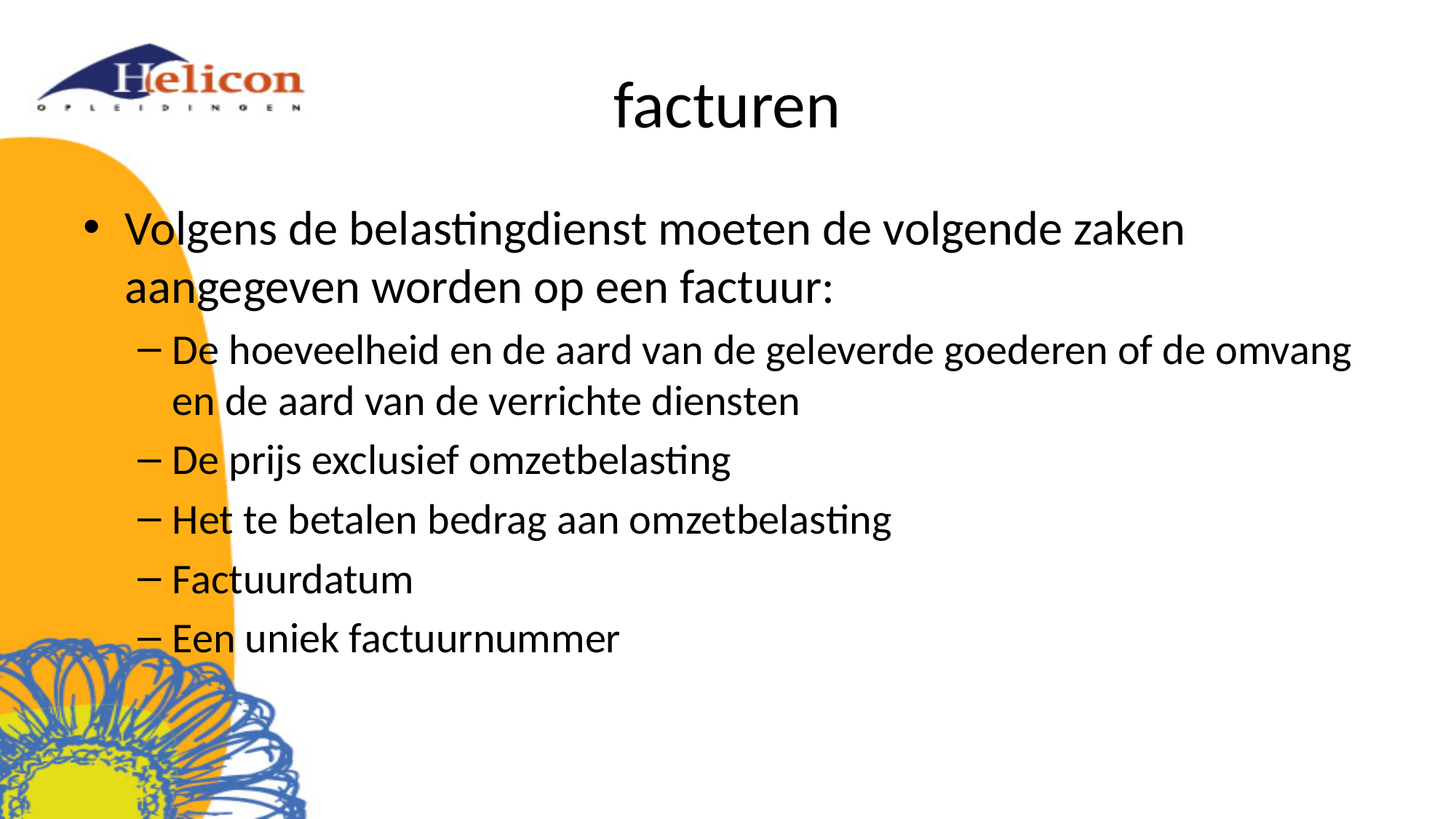

# facturen
Volgens de belastingdienst moeten de volgende zaken aangegeven worden op een factuur:
De hoeveelheid en de aard van de geleverde goederen of de omvang en de aard van de verrichte diensten
De prijs exclusief omzetbelasting
Het te betalen bedrag aan omzetbelasting
Factuurdatum
Een uniek factuurnummer